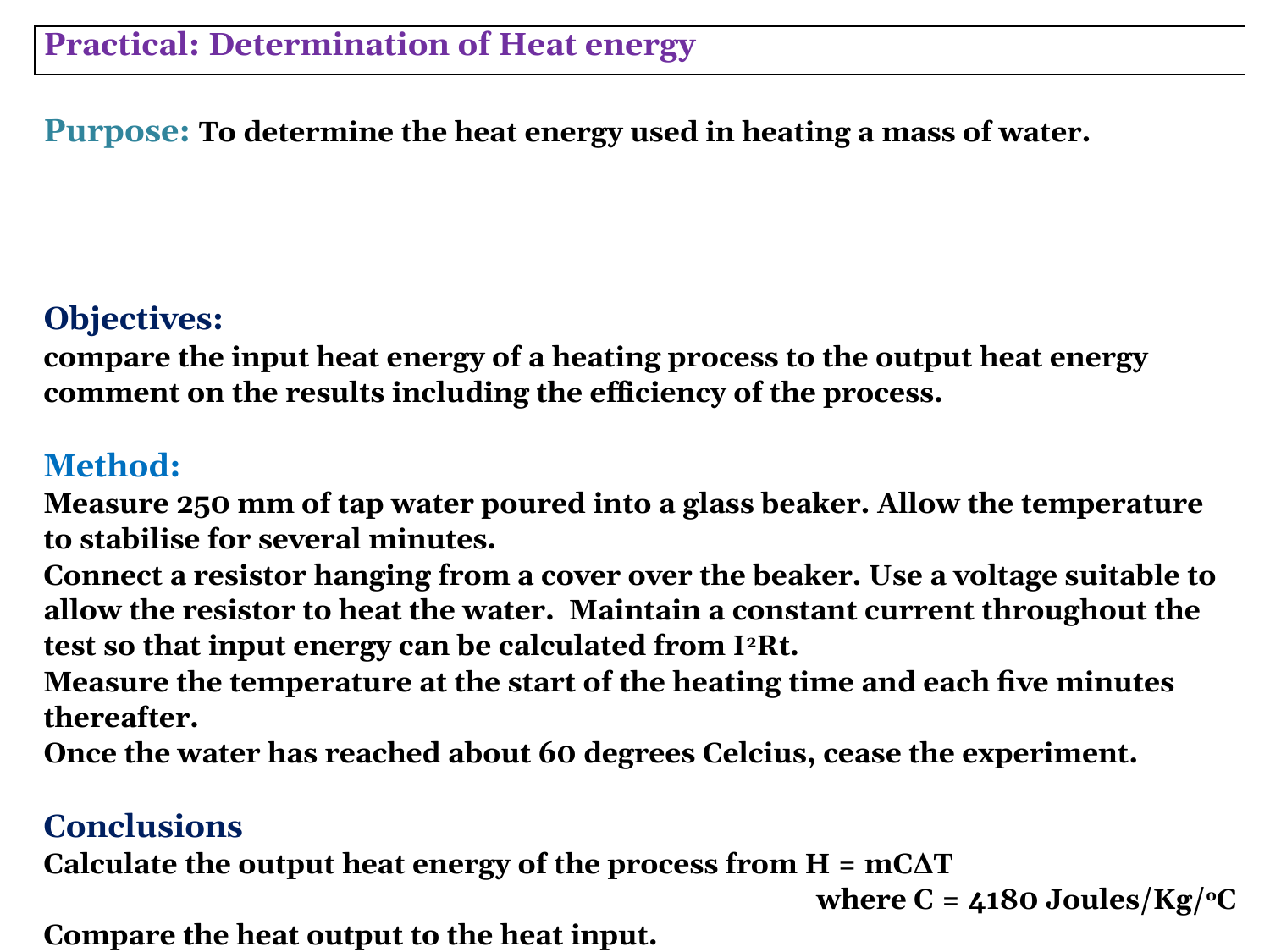

| Practical: Determination of Heat energy |
| --- |
|  |
| Purpose: To determine the heat energy used in heating a mass of water. |
|  |
|  |
|  |
|  |
| Objectives: compare the input heat energy of a heating process to the output heat energy comment on the results including the efficiency of the process. Method: Measure 250 mm of tap water poured into a glass beaker. Allow the temperature to stabilise for several minutes. Connect a resistor hanging from a cover over the beaker. Use a voltage suitable to allow the resistor to heat the water. Maintain a constant current throughout the test so that input energy can be calculated from I2Rt. Measure the temperature at the start of the heating time and each five minutes thereafter. Once the water has reached about 60 degrees Celcius, cease the experiment. Conclusions Calculate the output heat energy of the process from H = mCΔT where C = 4180 Joules/Kg/oC Compare the heat output to the heat input. Calculate the efficiency of the process. |